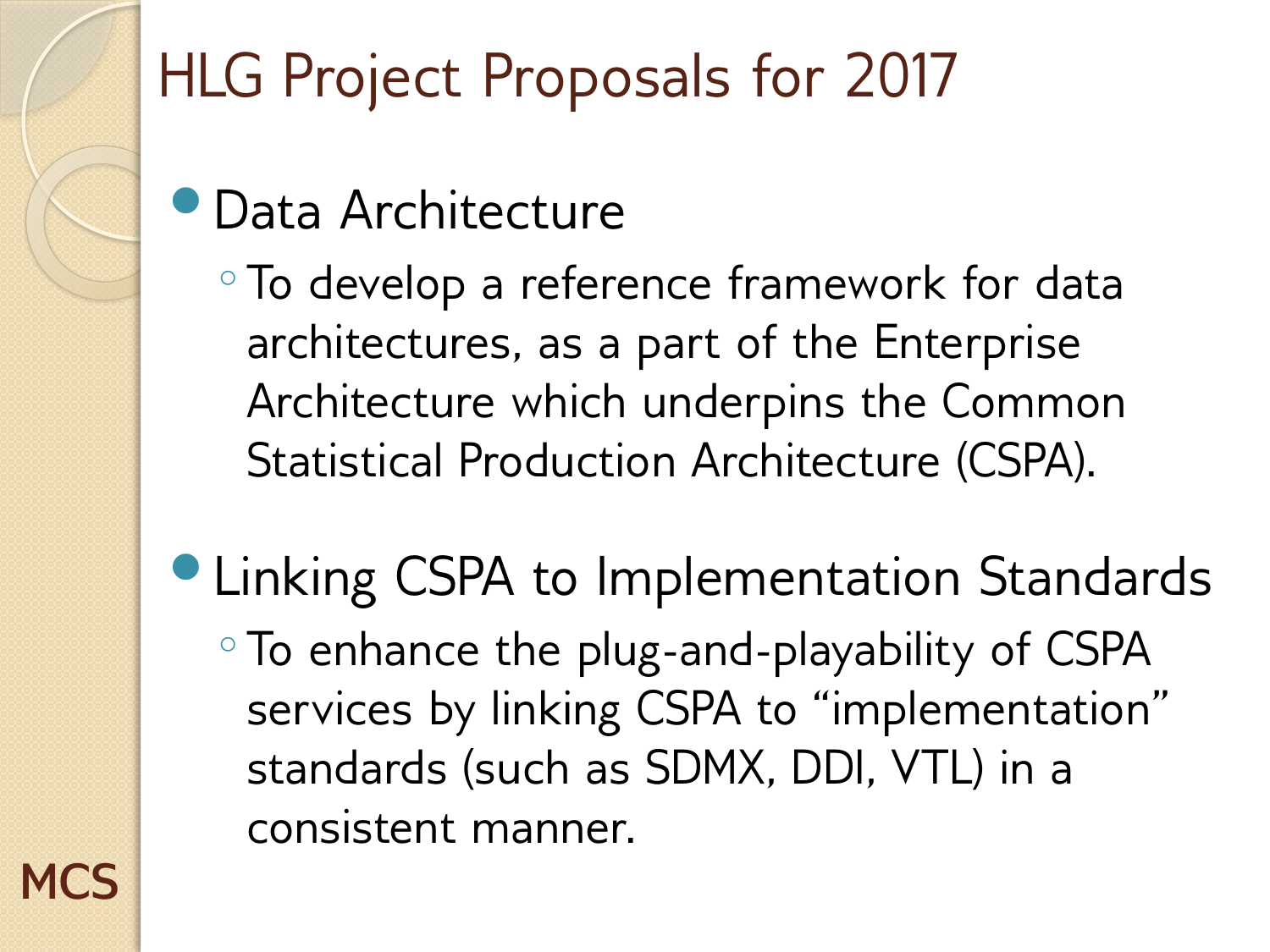

# HLG Project Proposals for 2017
Data Architecture
To develop a reference framework for data architectures, as a part of the Enterprise Architecture which underpins the Common Statistical Production Architecture (CSPA).
Linking CSPA to Implementation Standards
To enhance the plug-and-playability of CSPA services by linking CSPA to “implementation” standards (such as SDMX, DDI, VTL) in a consistent manner.
MCS